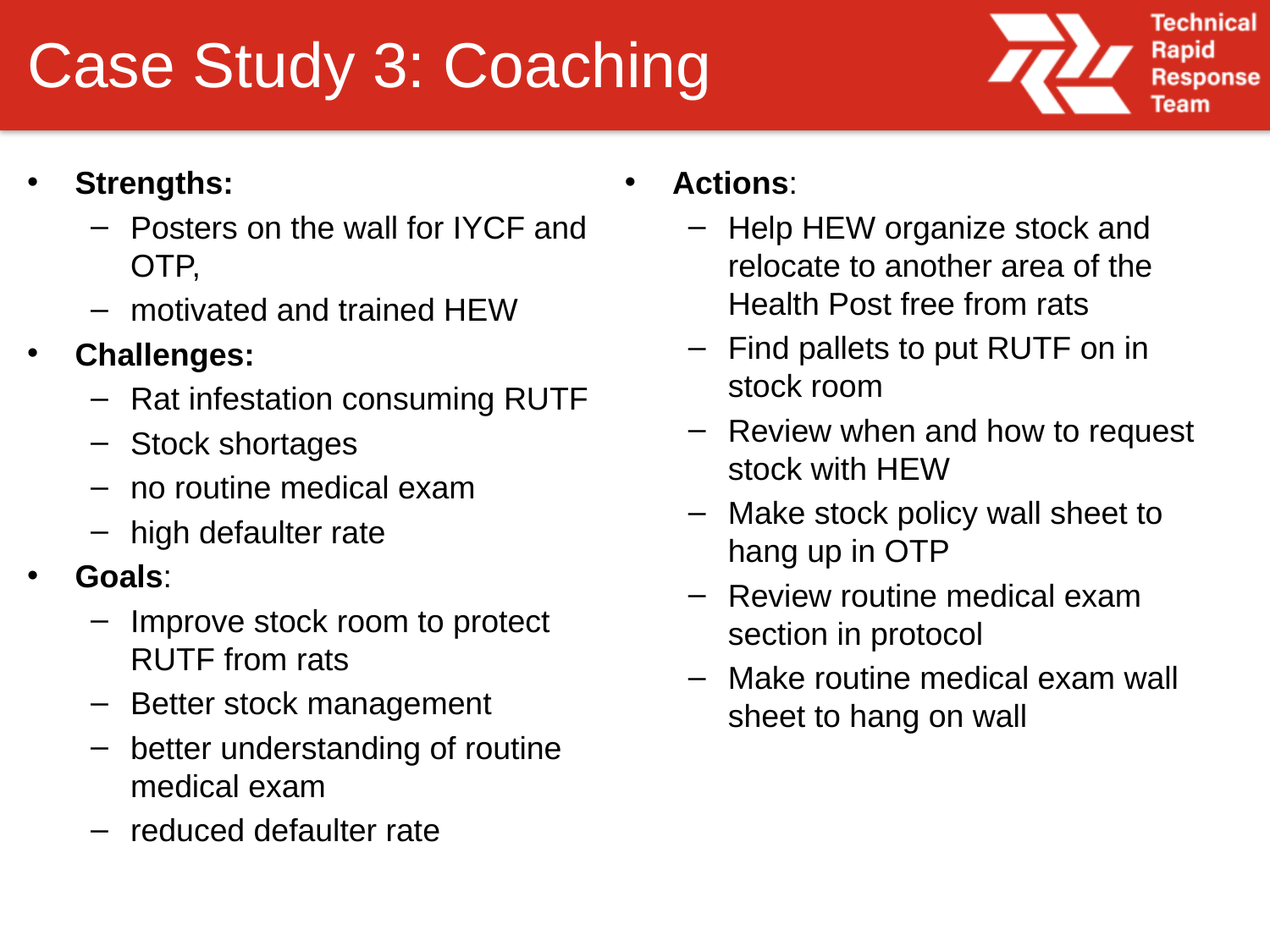

# Case Study 3: Coaching
Strengths:
Posters on the wall for IYCF and OTP,
motivated and trained HEW
Challenges:
Rat infestation consuming RUTF
Stock shortages
no routine medical exam
high defaulter rate
Goals:
Improve stock room to protect RUTF from rats
Better stock management
better understanding of routine medical exam
reduced defaulter rate

Actions:
Help HEW organize stock and relocate to another area of the Health Post free from rats
Find pallets to put RUTF on in stock room
Review when and how to request stock with HEW
Make stock policy wall sheet to hang up in OTP
Review routine medical exam section in protocol
Make routine medical exam wall sheet to hang on wall